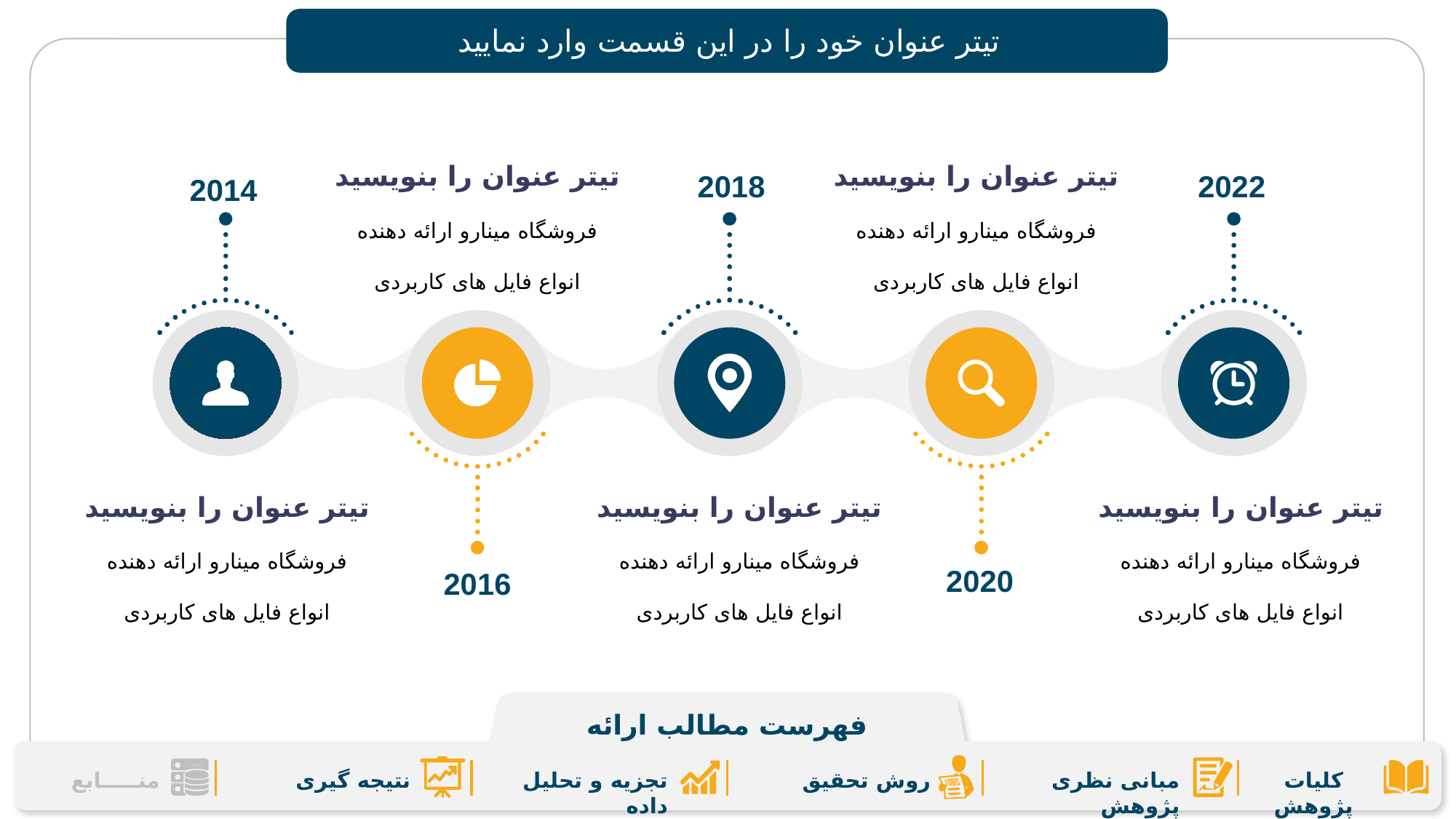

تیتر عنوان خود را در این قسمت وارد نمایید
تیتر عنوان را بنویسید
فروشگاه مینارو ارائه دهنده انواع فایل های کاربردی
تیتر عنوان را بنویسید
فروشگاه مینارو ارائه دهنده انواع فایل های کاربردی
2018
2022
2014

2020
2016
تیتر عنوان را بنویسید
فروشگاه مینارو ارائه دهنده انواع فایل های کاربردی
تیتر عنوان را بنویسید
فروشگاه مینارو ارائه دهنده انواع فایل های کاربردی
تیتر عنوان را بنویسید
فروشگاه مینارو ارائه دهنده انواع فایل های کاربردی